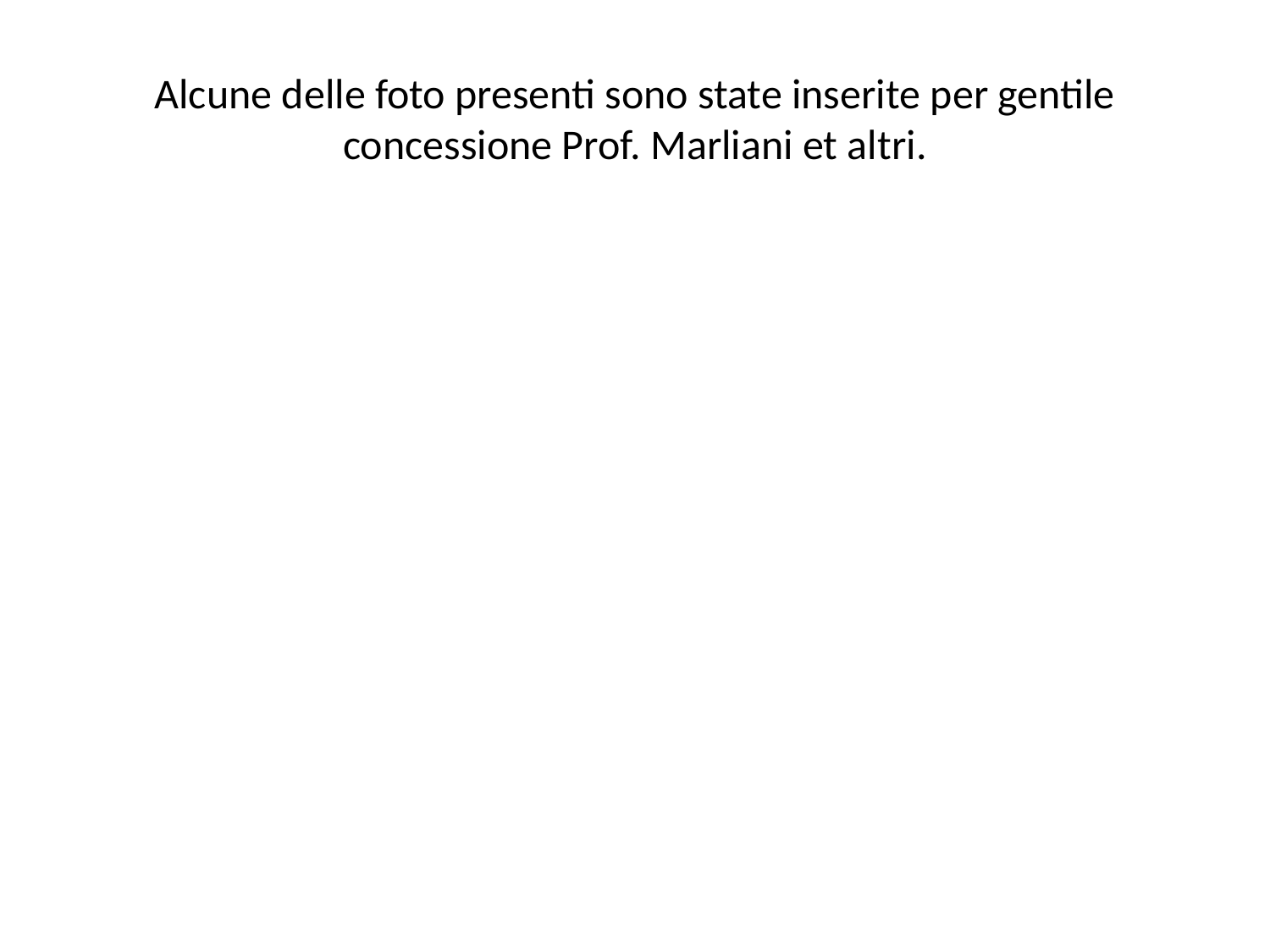

Alcune delle foto presenti sono state inserite per gentile concessione Prof. Marliani et altri.